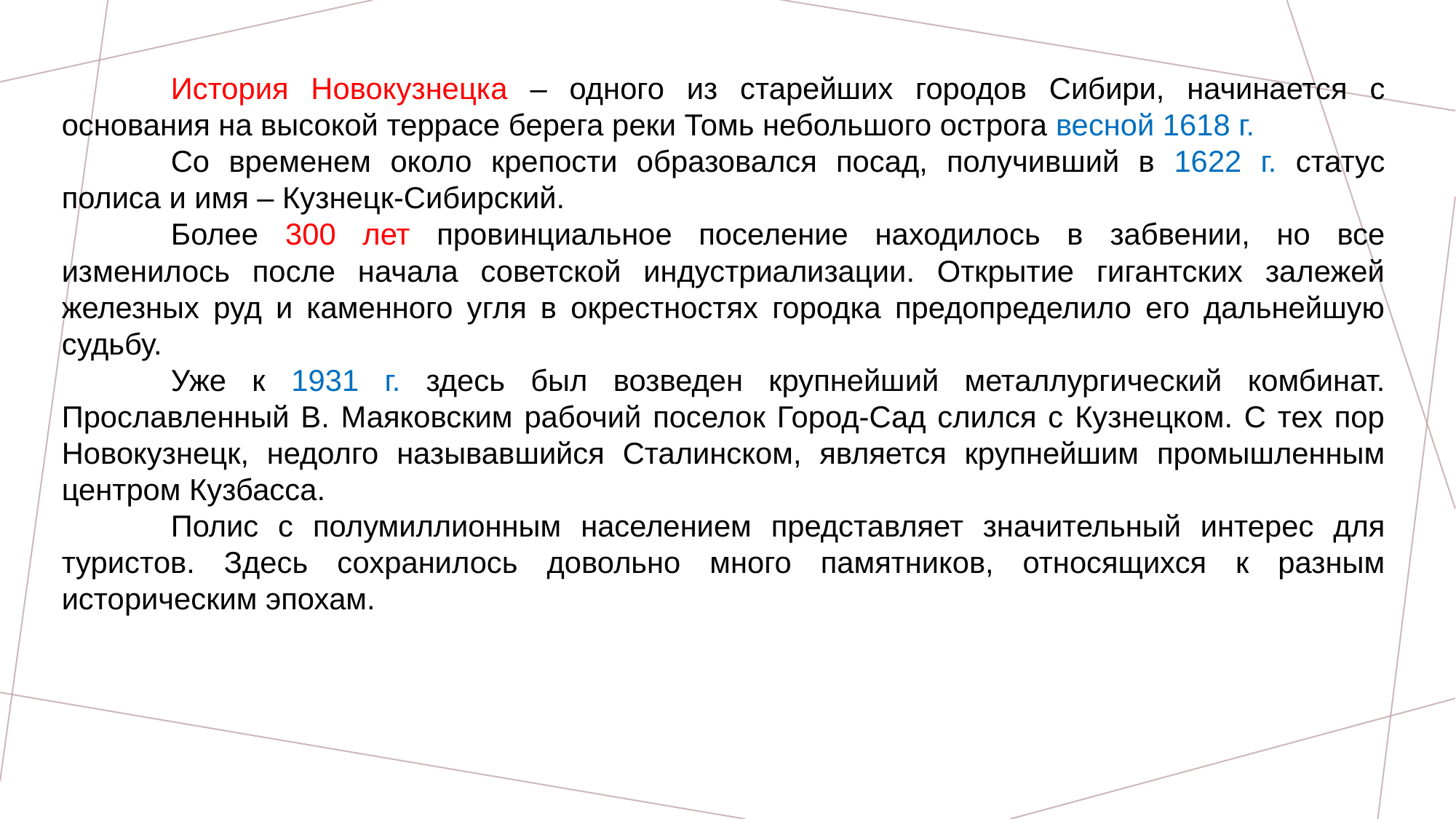

#
	История Новокузнецка – одного из старейших городов Сибири, начинается с основания на высокой террасе берега реки Томь небольшого острога весной 1618 г.
	Со временем около крепости образовался посад, получивший в 1622 г. статус полиса и имя – Кузнецк-Сибирский.
	Более 300 лет провинциальное поселение находилось в забвении, но все изменилось после начала советской индустриализации. Открытие гигантских залежей железных руд и каменного угля в окрестностях городка предопределило его дальнейшую судьбу.
	Уже к 1931 г. здесь был возведен крупнейший металлургический комбинат. Прославленный В. Маяковским рабочий поселок Город-Сад слился с Кузнецком. С тех пор Новокузнецк, недолго называвшийся Сталинском, является крупнейшим промышленным центром Кузбасса.
	Полис с полумиллионным населением представляет значительный интерес для туристов. Здесь сохранилось довольно много памятников, относящихся к разным историческим эпохам.